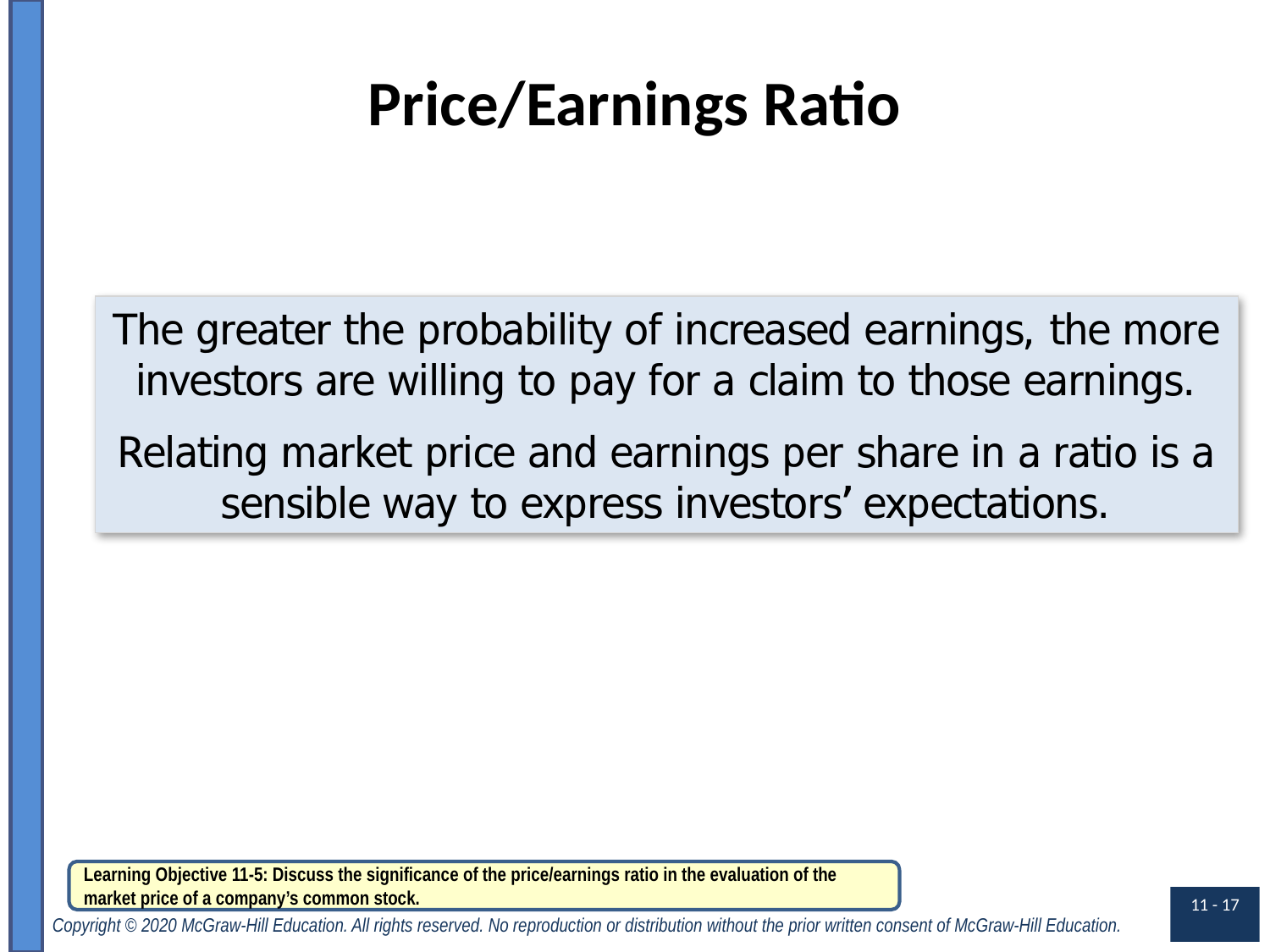

# Price/Earnings Ratio
The greater the probability of increased earnings, the more investors are willing to pay for a claim to those earnings.
Relating market price and earnings per share in a ratio is a sensible way to express investors’ expectations.
Learning Objective 11-5: Discuss the significance of the price/earnings ratio in the evaluation of the market price of a company’s common stock.